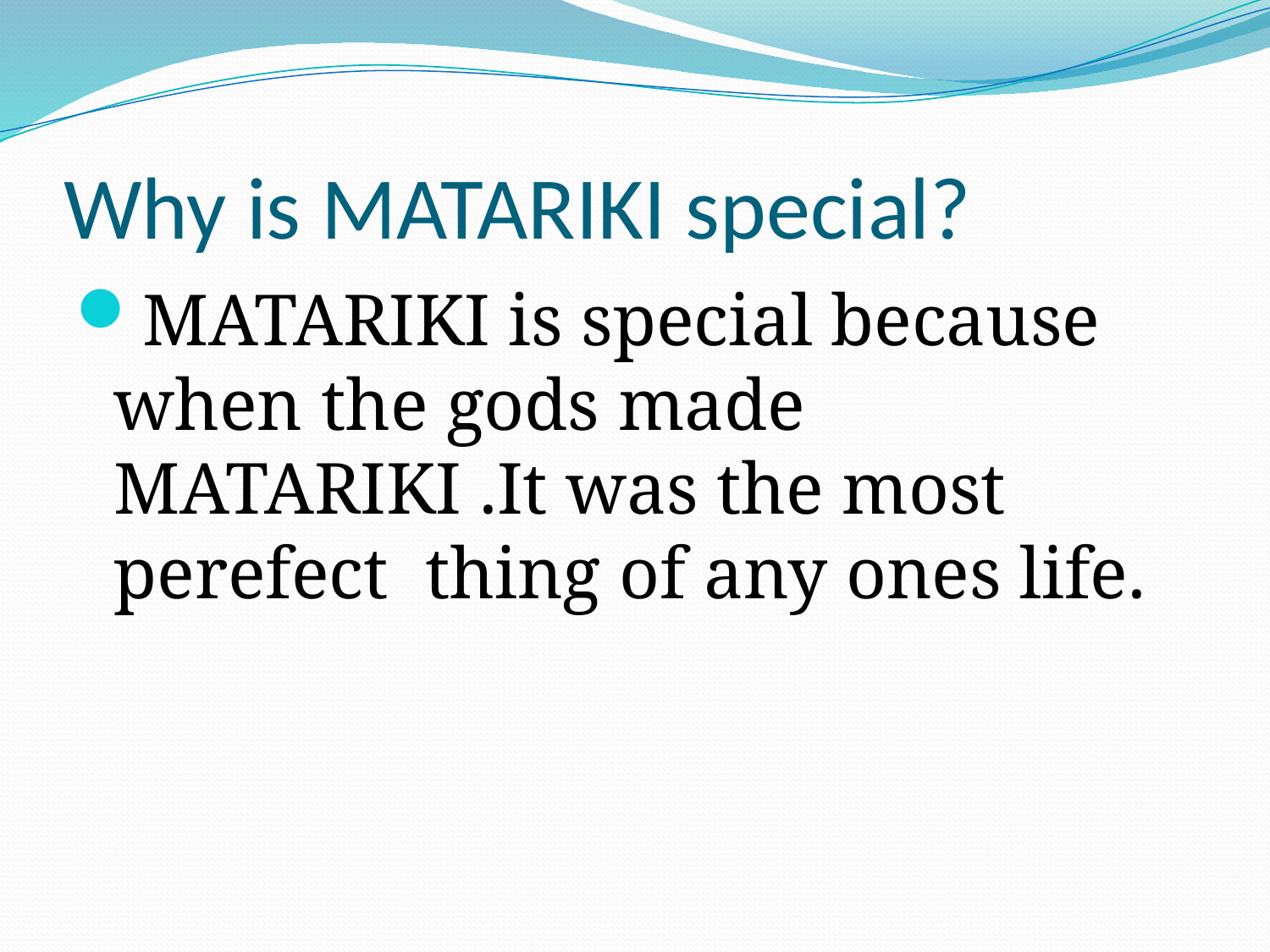

# Why is MATARIKI special?
MATARIKI is special because when the gods made MATARIKI .It was the most perefect  thing of any ones life.